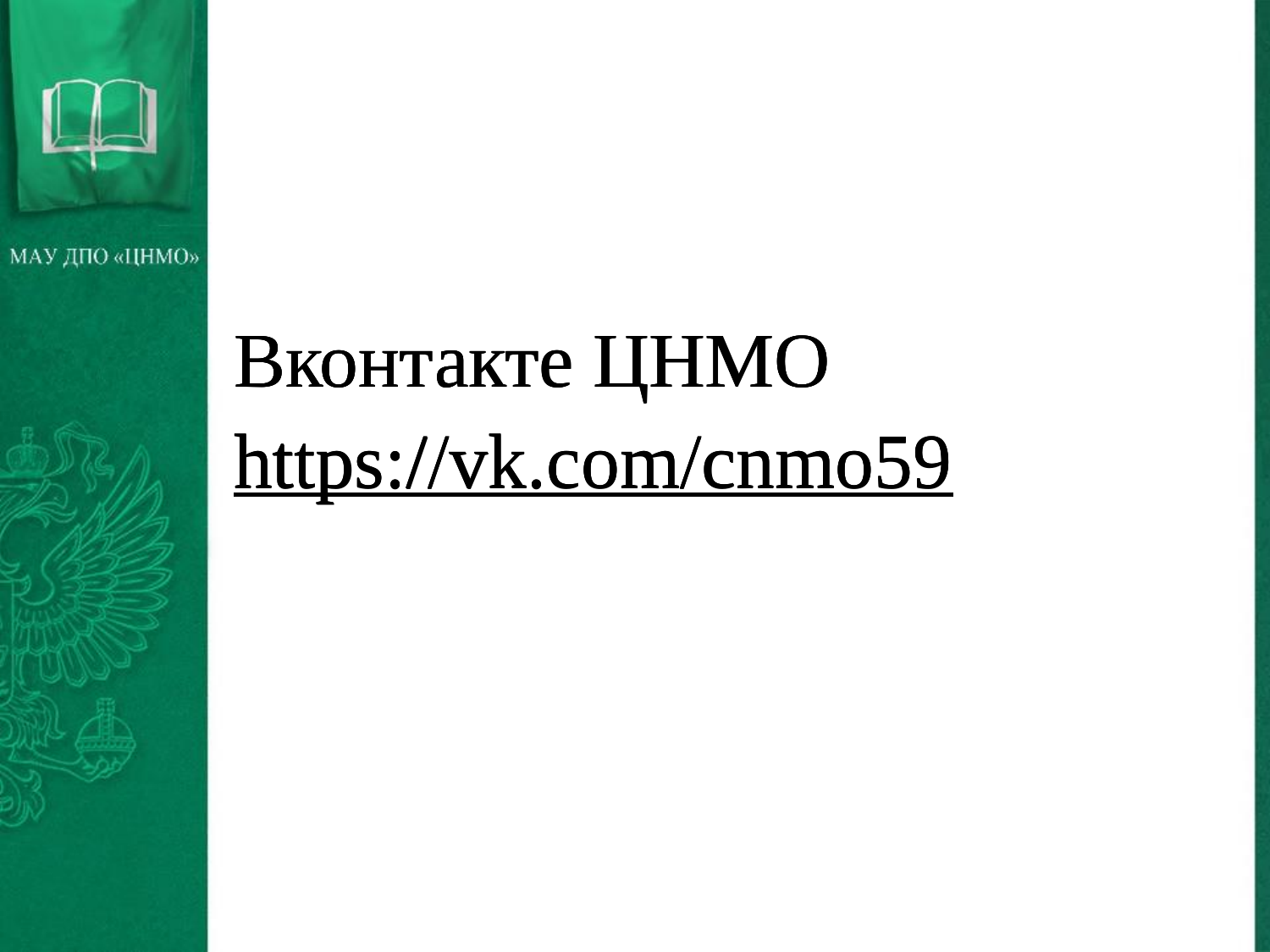

Вконтакте ЦНМО
https://vk.com/cnmo59

Вконтакте ЦНМО
https://vk.com/cnmo59

Вконтакте ЦНМО
https://vk.com/cnmo59